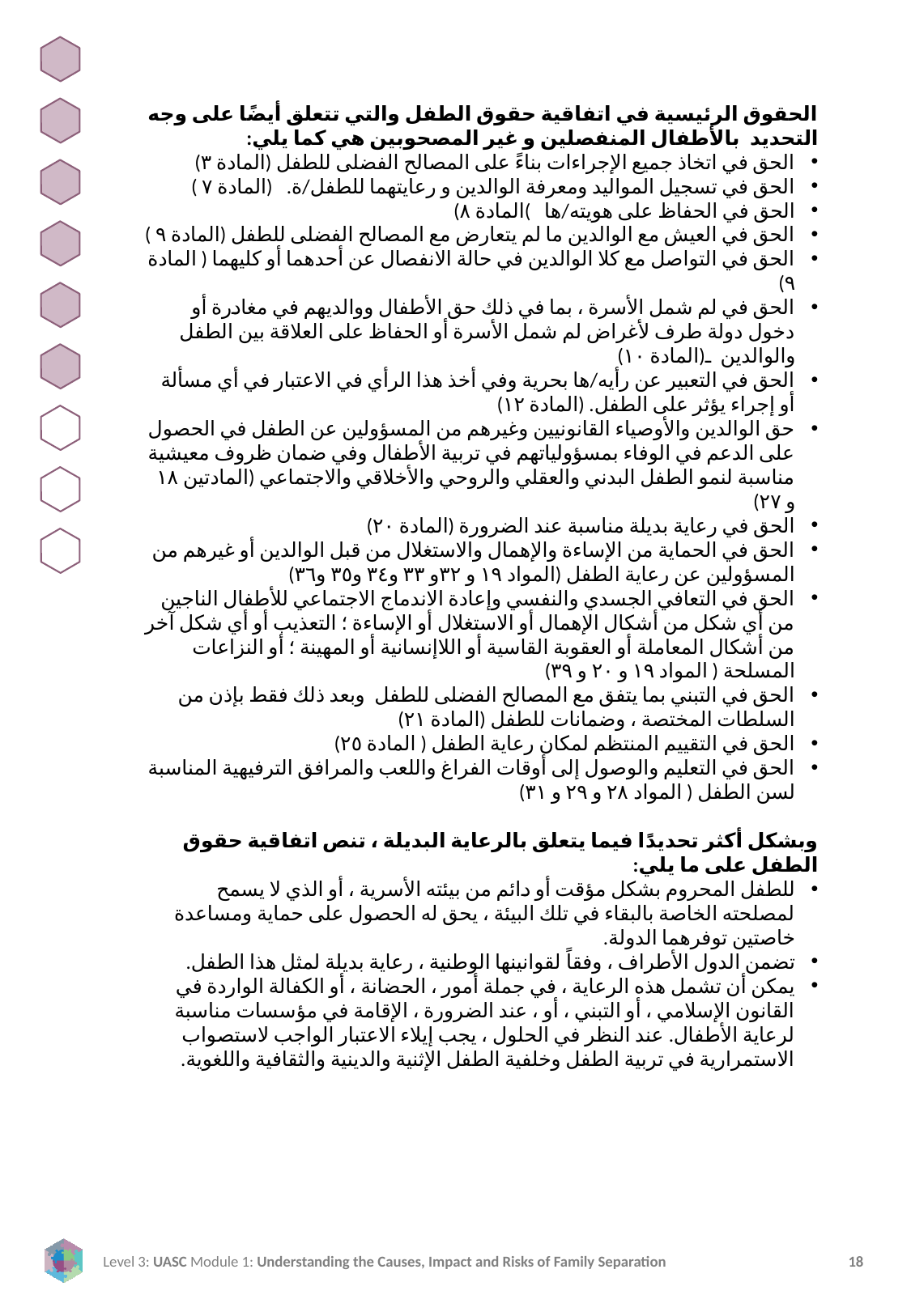

الحقوق الرئيسية في اتفاقية حقوق الطفل والتي تتعلق أيضًا على وجه التحديد  بالأطفال المنفصلين و غير المصحوبين هي كما يلي:
الحق في اتخاذ جميع الإجراءات بناءً على المصالح الفضلى للطفل (المادة ٣)
الحق في تسجيل المواليد ومعرفة الوالدين و رعايتهما للطفل/ة.   (المادة ٧ )
الحق في الحفاظ على هويته/ها   )المادة ٨)
الحق في العيش مع الوالدين ما لم يتعارض مع المصالح الفضلى للطفل (المادة ٩ )
الحق في التواصل مع كلا الوالدين في حالة الانفصال عن أحدهما أو كليهما ( المادة ٩)
الحق في لم شمل الأسرة ، بما في ذلك حق الأطفال ووالديهم في مغادرة أو دخول دولة طرف لأغراض لم شمل الأسرة أو الحفاظ على العلاقة بين الطفل والوالدين  ـ(المادة ١٠)
الحق في التعبير عن رأيه/ها بحرية وفي أخذ هذا الرأي في الاعتبار في أي مسألة أو إجراء يؤثر على الطفل. (المادة ١٢)
حق الوالدين والأوصياء القانونيين وغيرهم من المسؤولين عن الطفل في الحصول على الدعم في الوفاء بمسؤولياتهم في تربية الأطفال وفي ضمان ظروف معيشية مناسبة لنمو الطفل البدني والعقلي والروحي والأخلاقي والاجتماعي (المادتين ١٨ و ٢٧)
الحق في رعاية بديلة مناسبة عند الضرورة (المادة ٢٠)
الحق في الحماية من الإساءة والإهمال والاستغلال من قبل الوالدين أو غيرهم من المسؤولين عن رعاية الطفل (المواد ١٩ و ٣٢و ٣٣ و٣٤ و٣٥ و٣٦)
الحق في التعافي الجسدي والنفسي وإعادة الاندماج الاجتماعي للأطفال الناجين من أي شكل من أشكال الإهمال أو الاستغلال أو الإساءة ؛ التعذيب أو أي شكل آخر من أشكال المعاملة أو العقوبة القاسية أو اللاإنسانية أو المهينة ؛ أو النزاعات المسلحة ( المواد ١٩ و ٢٠ و ٣٩)
الحق في التبني بما يتفق مع المصالح الفضلى للطفل  وبعد ذلك فقط بإذن من السلطات المختصة ، وضمانات للطفل (المادة ٢١)
الحق في التقييم المنتظم لمكان رعاية الطفل ( المادة ٢٥)
الحق في التعليم والوصول إلى أوقات الفراغ واللعب والمرافق الترفيهية المناسبة لسن الطفل ( المواد ٢٨ و ٢٩ و ٣١)

وبشكل أكثر تحديدًا فيما يتعلق بالرعاية البديلة ، تنص اتفاقية حقوق الطفل على ما يلي:
للطفل المحروم بشكل مؤقت أو دائم من بيئته الأسرية ، أو الذي لا يسمح لمصلحته الخاصة بالبقاء في تلك البيئة ، يحق له الحصول على حماية ومساعدة خاصتين توفرهما الدولة.
تضمن الدول الأطراف ، وفقاً لقوانينها الوطنية ، رعاية بديلة لمثل هذا الطفل.
يمكن أن تشمل هذه الرعاية ، في جملة أمور ، الحضانة ، أو الكفالة الواردة في القانون الإسلامي ، أو التبني ، أو ، عند الضرورة ، الإقامة في مؤسسات مناسبة لرعاية الأطفال. عند النظر في الحلول ، يجب إيلاء الاعتبار الواجب لاستصواب الاستمرارية في تربية الطفل وخلفية الطفل الإثنية والدينية والثقافية واللغوية.